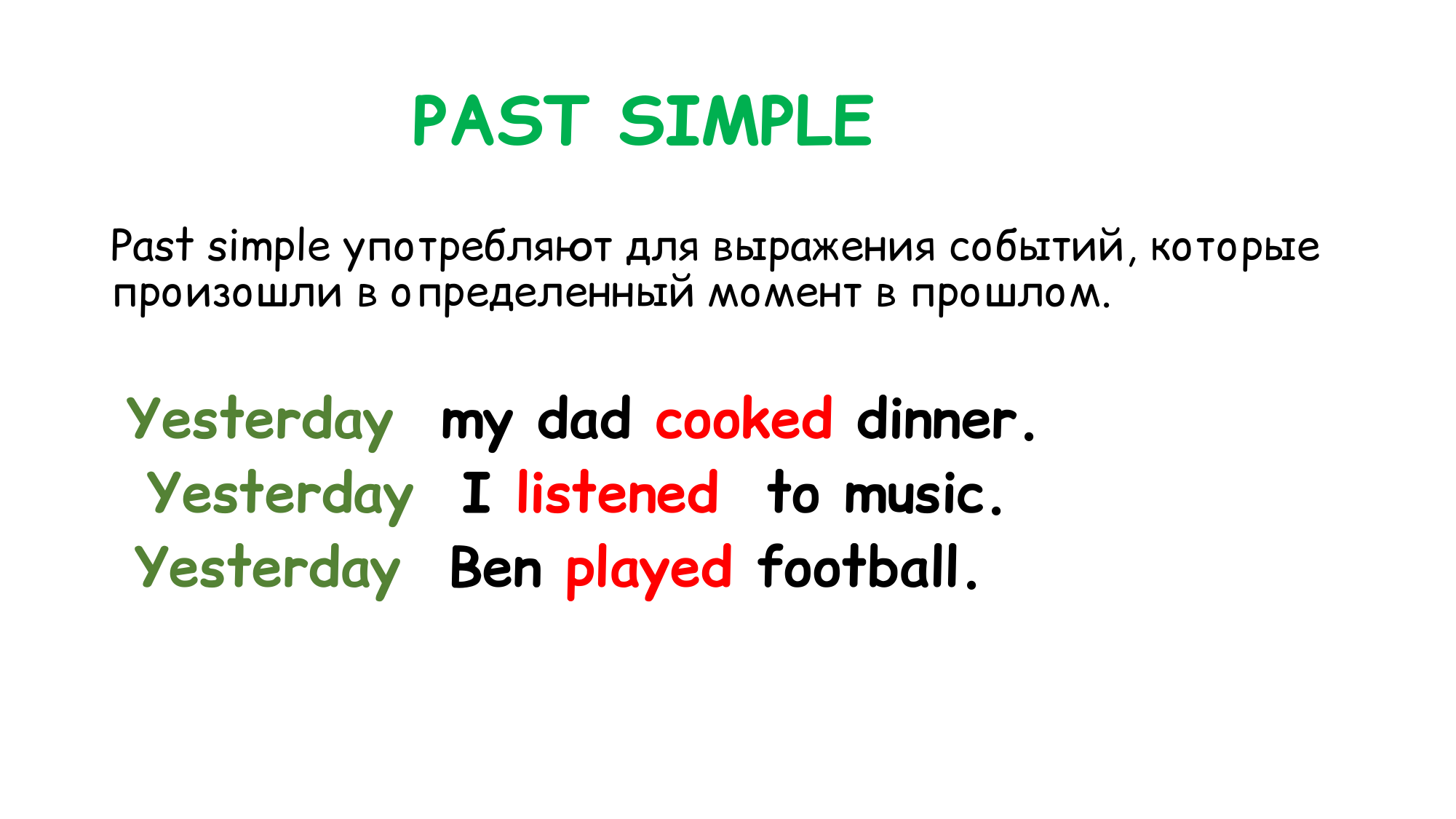

# PAST SIMPLE
Past simple употребляют для выражения событий, которые произошли в определенный момент в прошлом.

 Yesterday  my dad cooked dinner.
  Yesterday  I listened  to music.
 Yesterday  Ben played football.